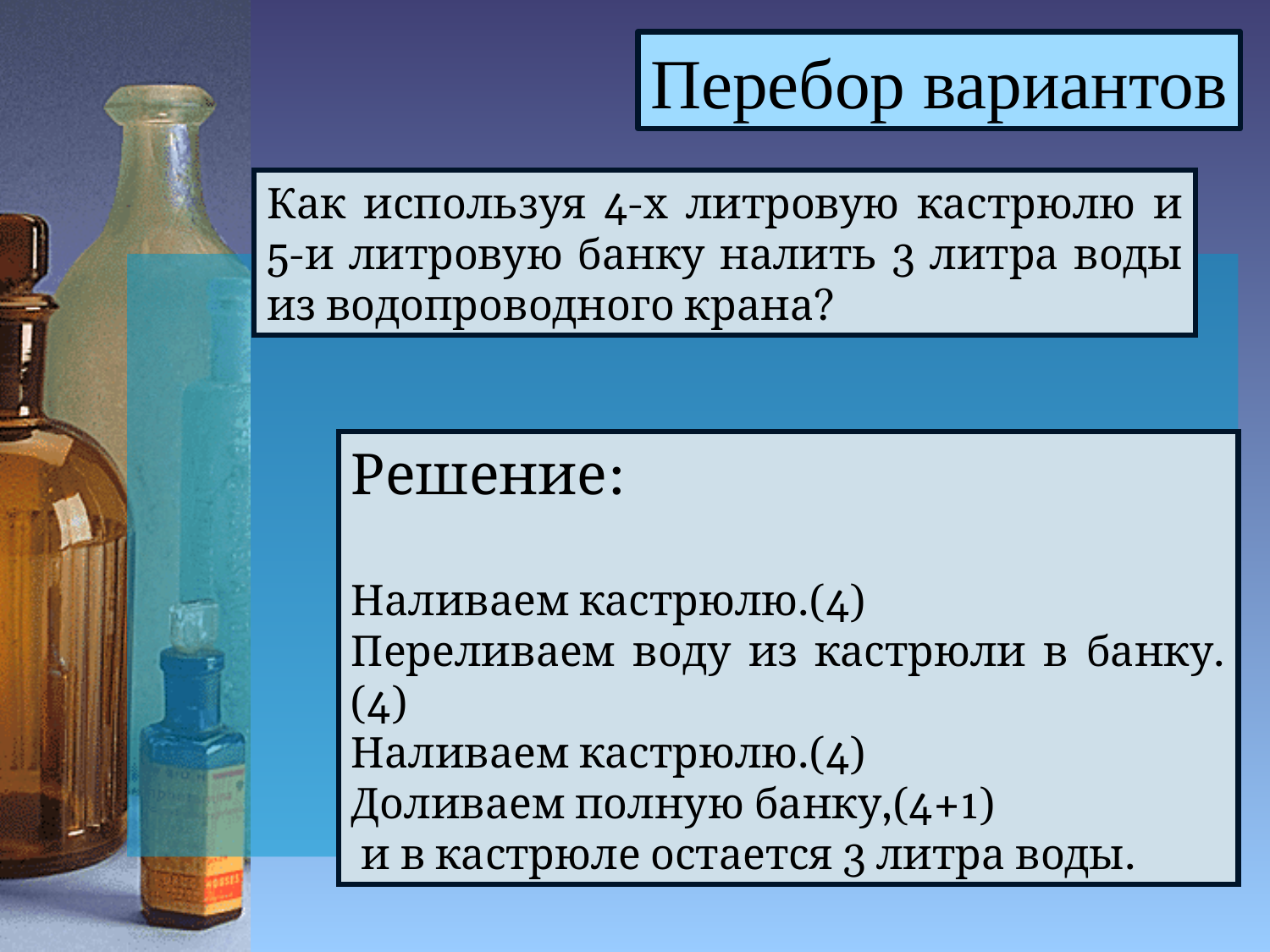

Перебор вариантов
Как используя 4-х литровую кастрюлю и 5-и литровую банку налить 3 литра воды из водопроводного крана?
Решение:

Наливаем кастрюлю.(4)
Переливаем воду из кастрюли в банку.(4)
Наливаем кастрюлю.(4)
Доливаем полную банку,(4+1)
 и в кастрюле остается 3 литра воды.